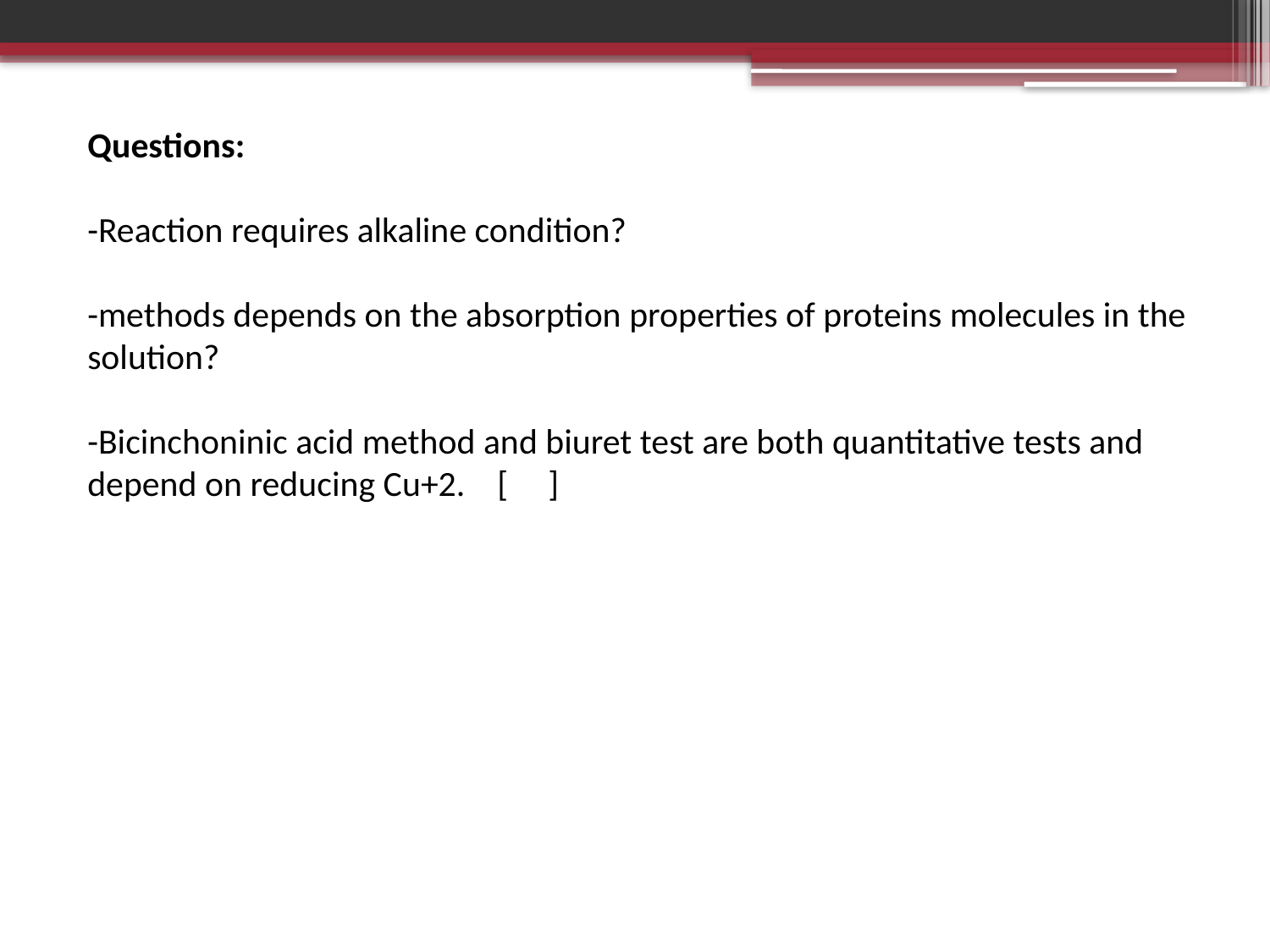

Questions:

-Reaction requires alkaline condition?

-methods depends on the absorption properties of proteins molecules in the solution?

-Bicinchoninic acid method and biuret test are both quantitative tests and depend on reducing Cu+2.    [     ]